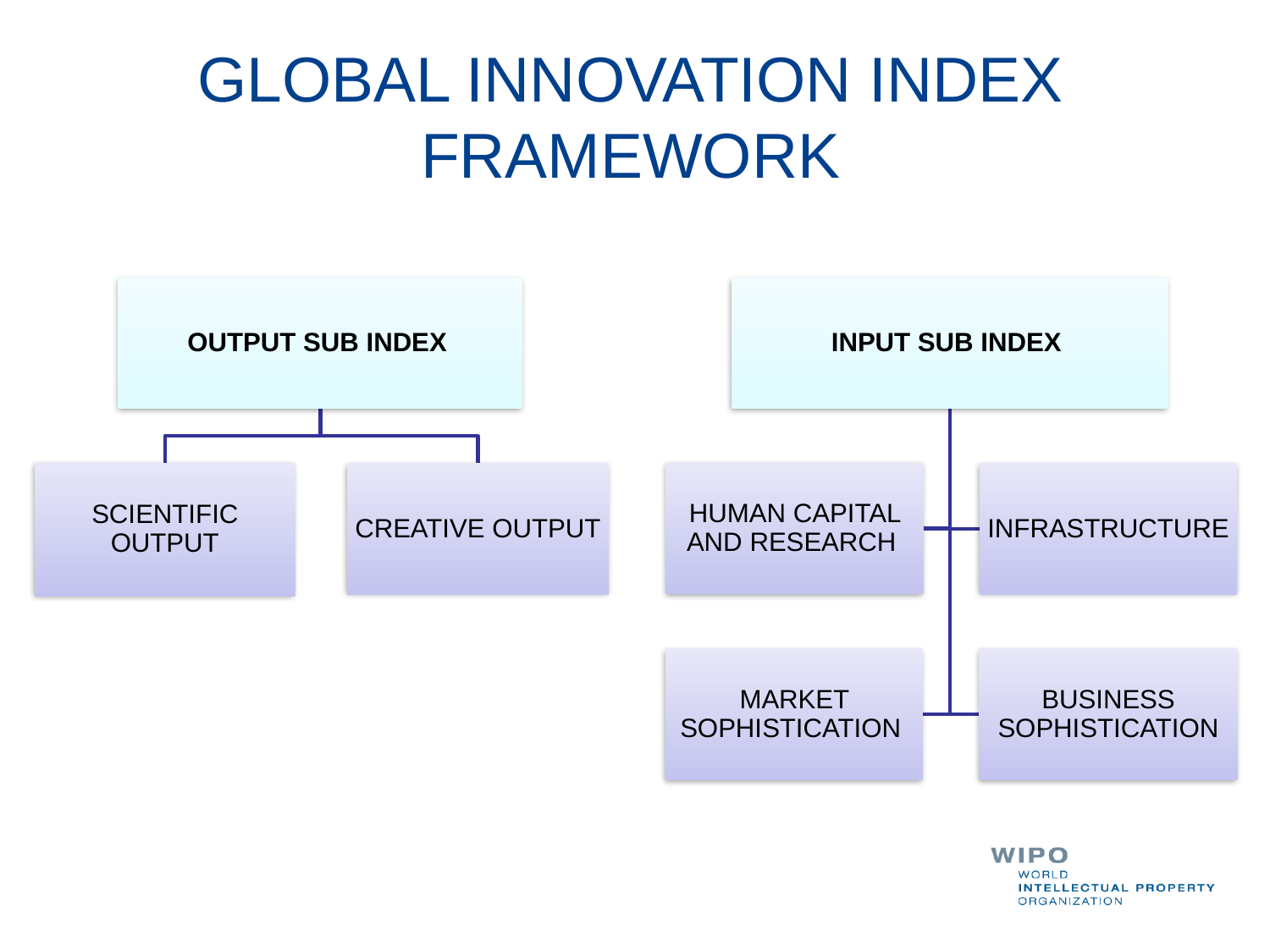

# GLOBAL INNOVATION INDEX FRAMEWORK
OUTPUT SUB INDEX
SCIENTIFIC OUTPUT
CREATIVE OUTPUT
INPUT SUB INDEX
HUMAN CAPITAL AND RESEARCH
INFRASTRUCTURE
MARKET SOPHISTICATION
BUSINESS SOPHISTICATION